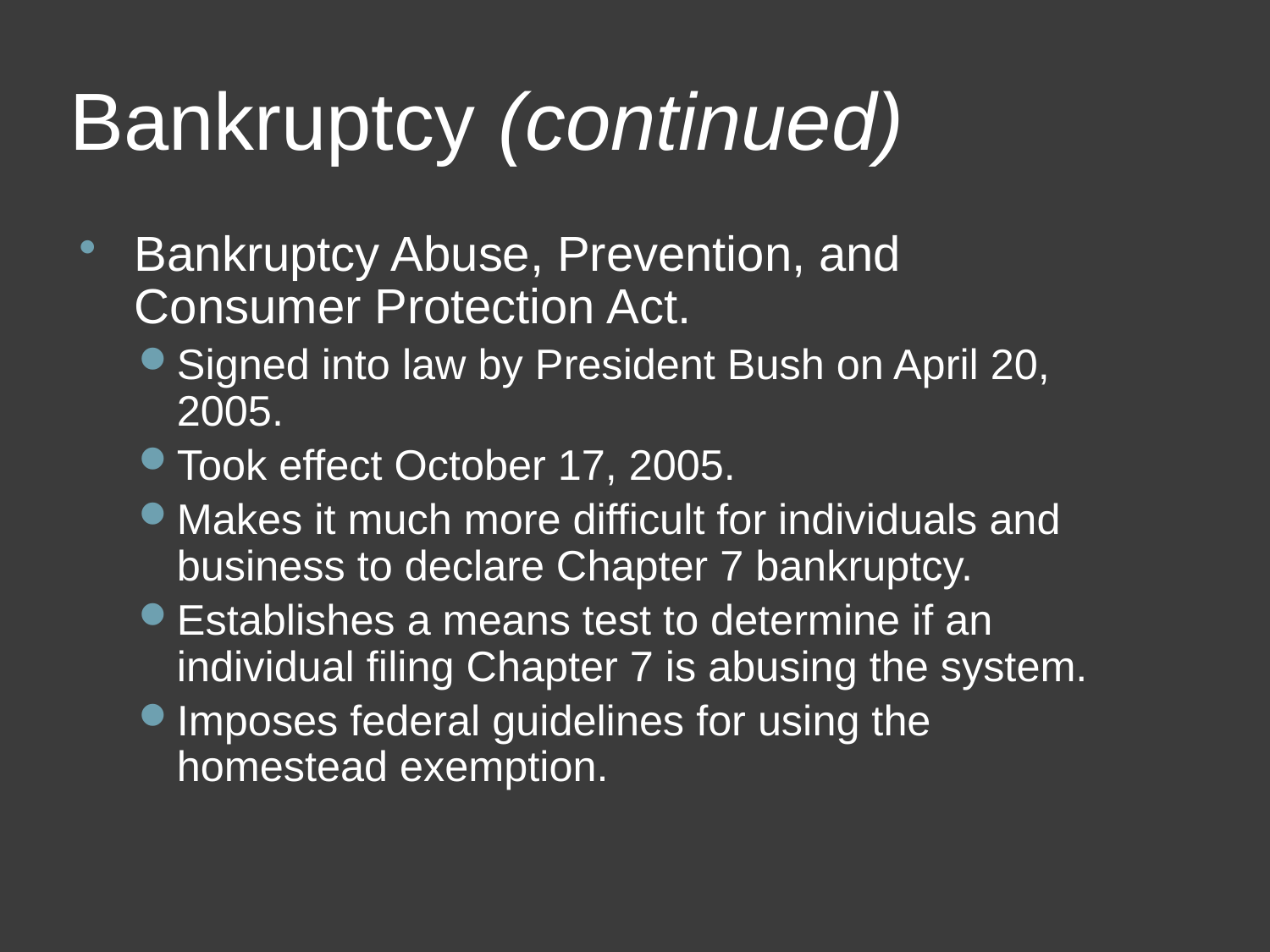

# Bankruptcy (continued)
Bankruptcy Abuse, Prevention, and Consumer Protection Act.
Signed into law by President Bush on April 20, 2005.
Took effect October 17, 2005.
Makes it much more difficult for individuals and business to declare Chapter 7 bankruptcy.
Establishes a means test to determine if an individual filing Chapter 7 is abusing the system.
Imposes federal guidelines for using the homestead exemption.